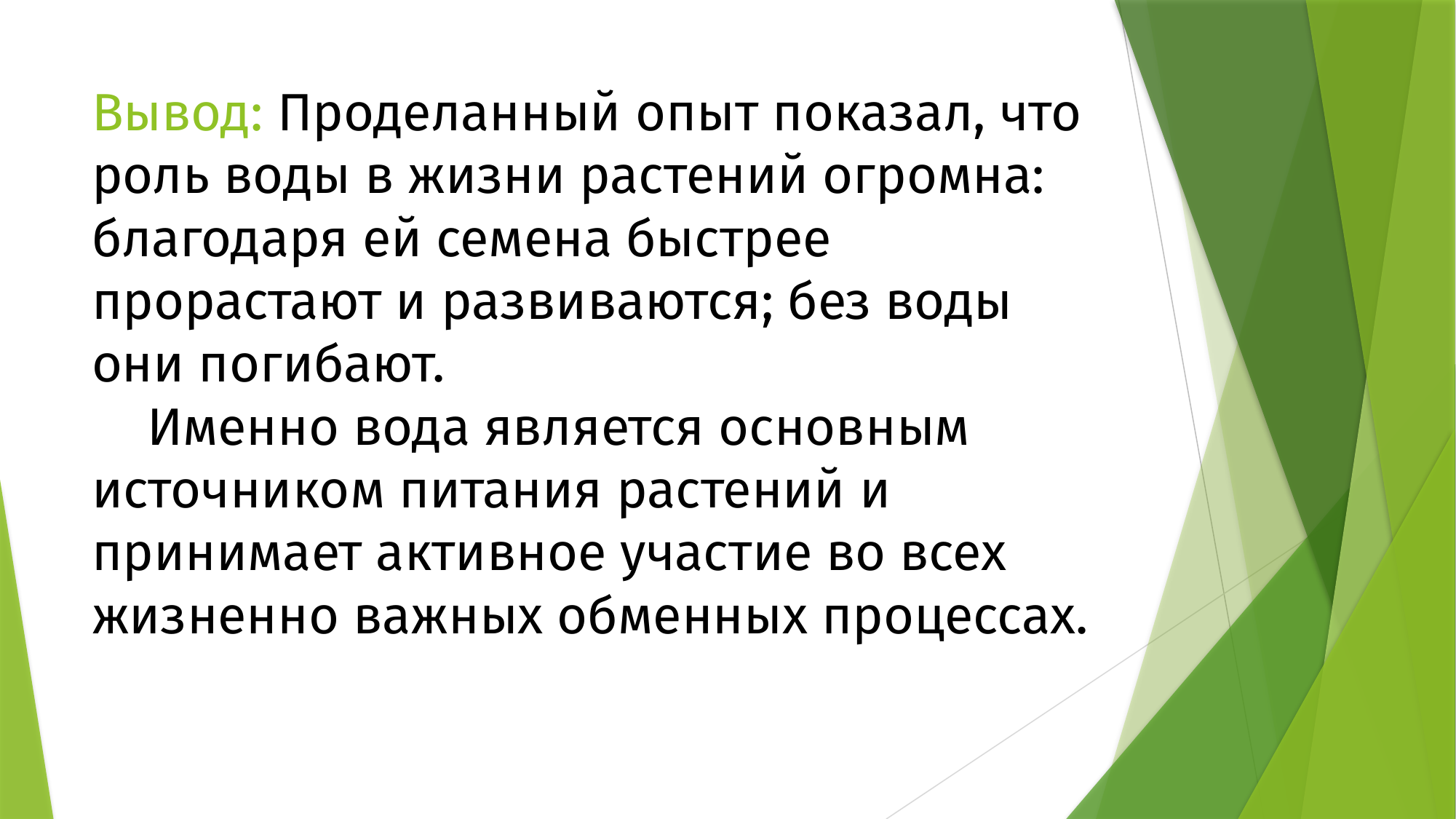

# Вывод: Проделанный опыт показал, что роль воды в жизни растений огромна: благодаря ей семена быстрее прорастают и развиваются; без воды  они погибают. Именно вода является основным источником питания растений и принимает активное участие во всех жизненно важных обменных процессах.